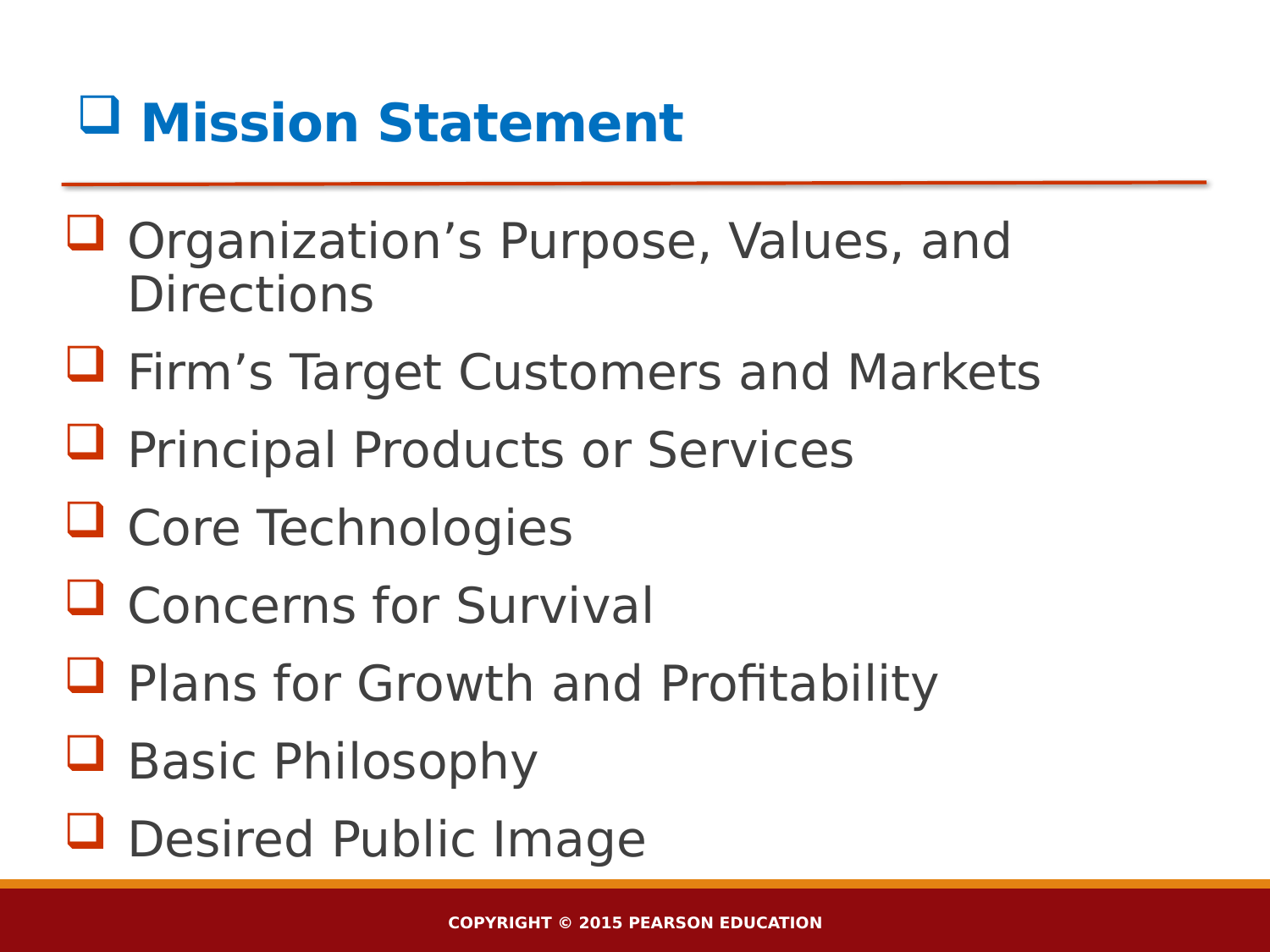

# Mission Statement
Organization’s Purpose, Values, and Directions
Firm’s Target Customers and Markets
Principal Products or Services
Core Technologies
Concerns for Survival
Plans for Growth and Profitability
Basic Philosophy
Desired Public Image

Copyright © 2015 Pearson Education